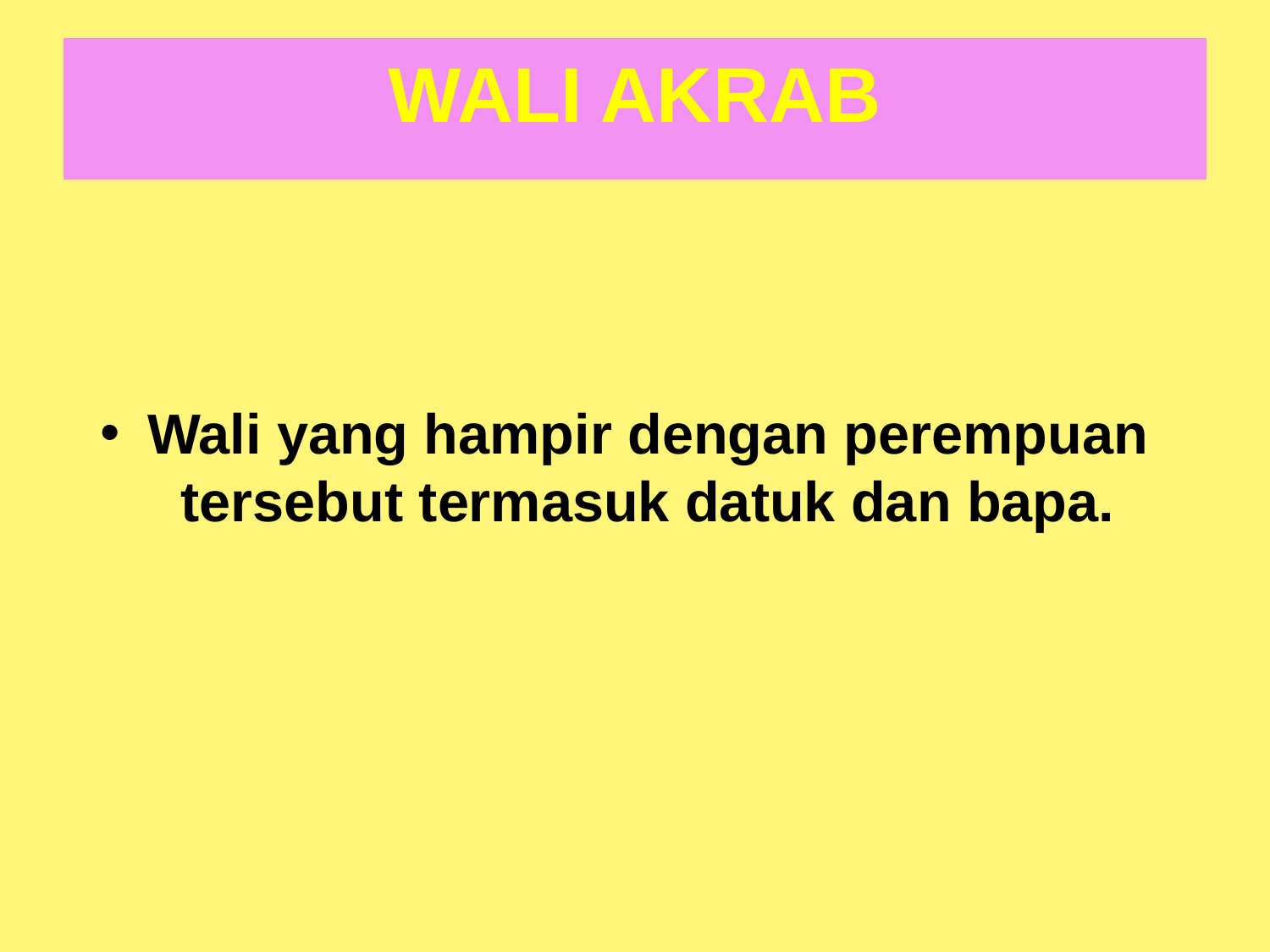

# WALI AKRAB
Wali yang hampir dengan perempuan tersebut termasuk datuk dan bapa.